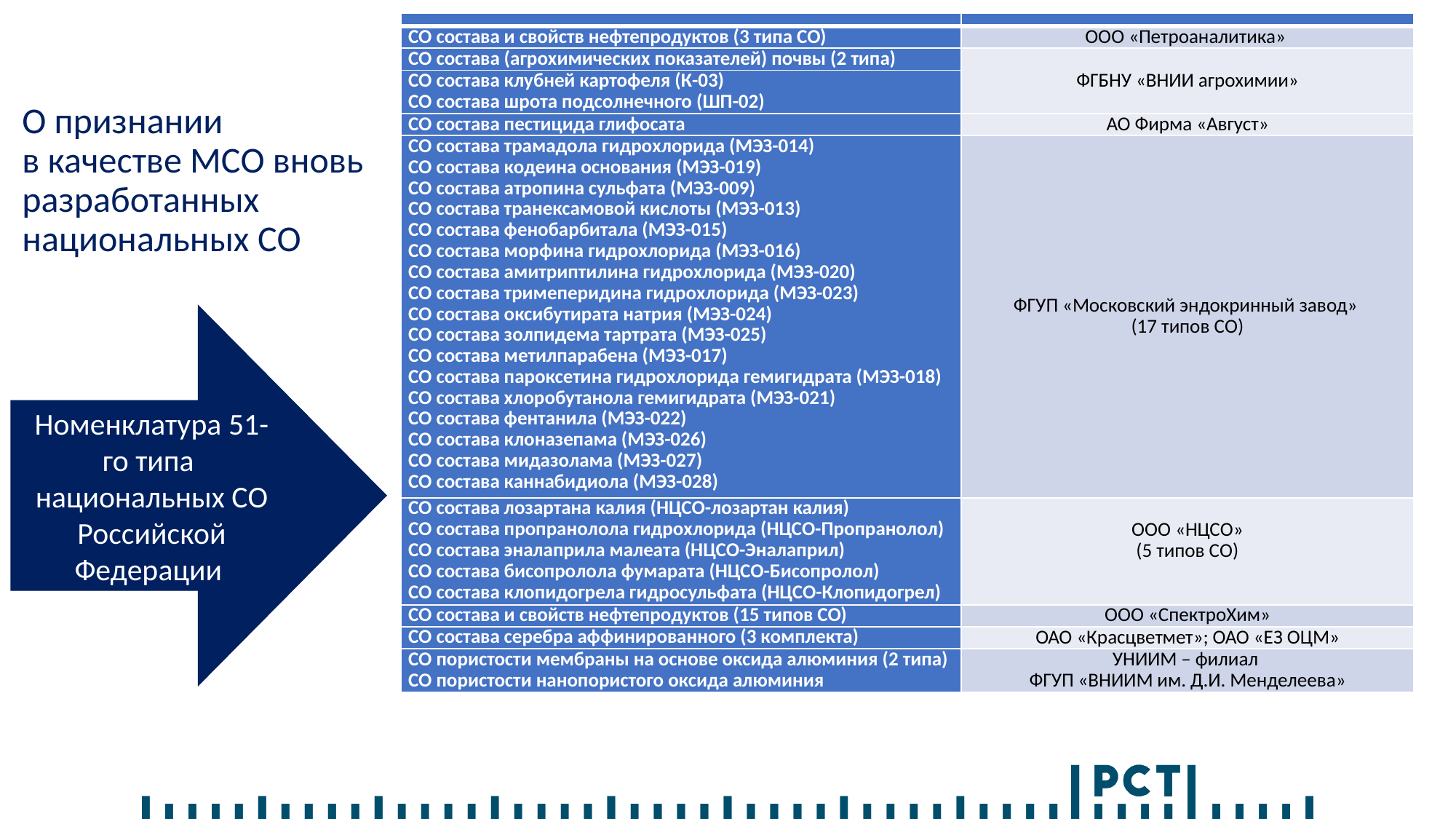

|  |  |
| --- | --- |
| СО состава и свойств нефтепродуктов (3 типа СО) | ООО «Петроаналитика» |
| СО состава (агрохимических показателей) почвы (2 типа) | ФГБНУ «ВНИИ агрохимии» |
| СО состава клубней картофеля (К-03) СО состава шрота подсолнечного (ШП-02) |  |
| СО состава пестицида глифосата | АО Фирма «Август» |
| СО состава трамадола гидрохлорида (МЭЗ-014) СО состава кодеина основания (МЭЗ-019) СО состава атропина сульфата (МЭЗ-009) СО состава транексамовой кислоты (МЭЗ-013) СО состава фенобарбитала (МЭЗ-015) СО состава морфина гидрохлорида (МЭЗ-016) СО состава амитриптилина гидрохлорида (МЭЗ-020) СО состава тримеперидина гидрохлорида (МЭЗ-023) СО состава оксибутирата натрия (МЭЗ-024) СО состава золпидема тартрата (МЭЗ-025) СО состава метилпарабена (МЭЗ-017) СО состава пароксетина гидрохлорида гемигидрата (МЭЗ-018) СО состава хлоробутанола гемигидрата (МЭЗ-021) СО состава фентанила (МЭЗ-022) СО состава клоназепама (МЭЗ-026) СО состава мидазолама (МЭЗ-027) СО состава каннабидиола (МЭЗ-028) | ФГУП «Московский эндокринный завод» (17 типов СО) |
| СО состава лозартана калия (НЦСО-лозартан калия) СО состава пропранолола гидрохлорида (НЦСО-Пропранолол) СО состава эналаприла малеата (НЦСО-Эналаприл) СО состава бисопролола фумарата (НЦСО-Бисопролол) СО состава клопидогрела гидросульфата (НЦСО-Клопидогрел) | ООО «НЦСО» (5 типов СО) |
| СО состава и свойств нефтепродуктов (15 типов СО) | ООО «СпектроХим» |
| СО состава серебра аффинированного (3 комплекта) | ОАО «Красцветмет»; ОАО «ЕЗ ОЦМ» |
| СО пористости мембраны на основе оксида алюминия (2 типа) СО пористости нанопористого оксида алюминия | УНИИМ – филиал ФГУП «ВНИИМ им. Д.И. Менделеева» |
# О признании в качестве МСО вновь разработанных национальных СО
Номенклатура 51-го типа
национальных СО
Российской Федерации